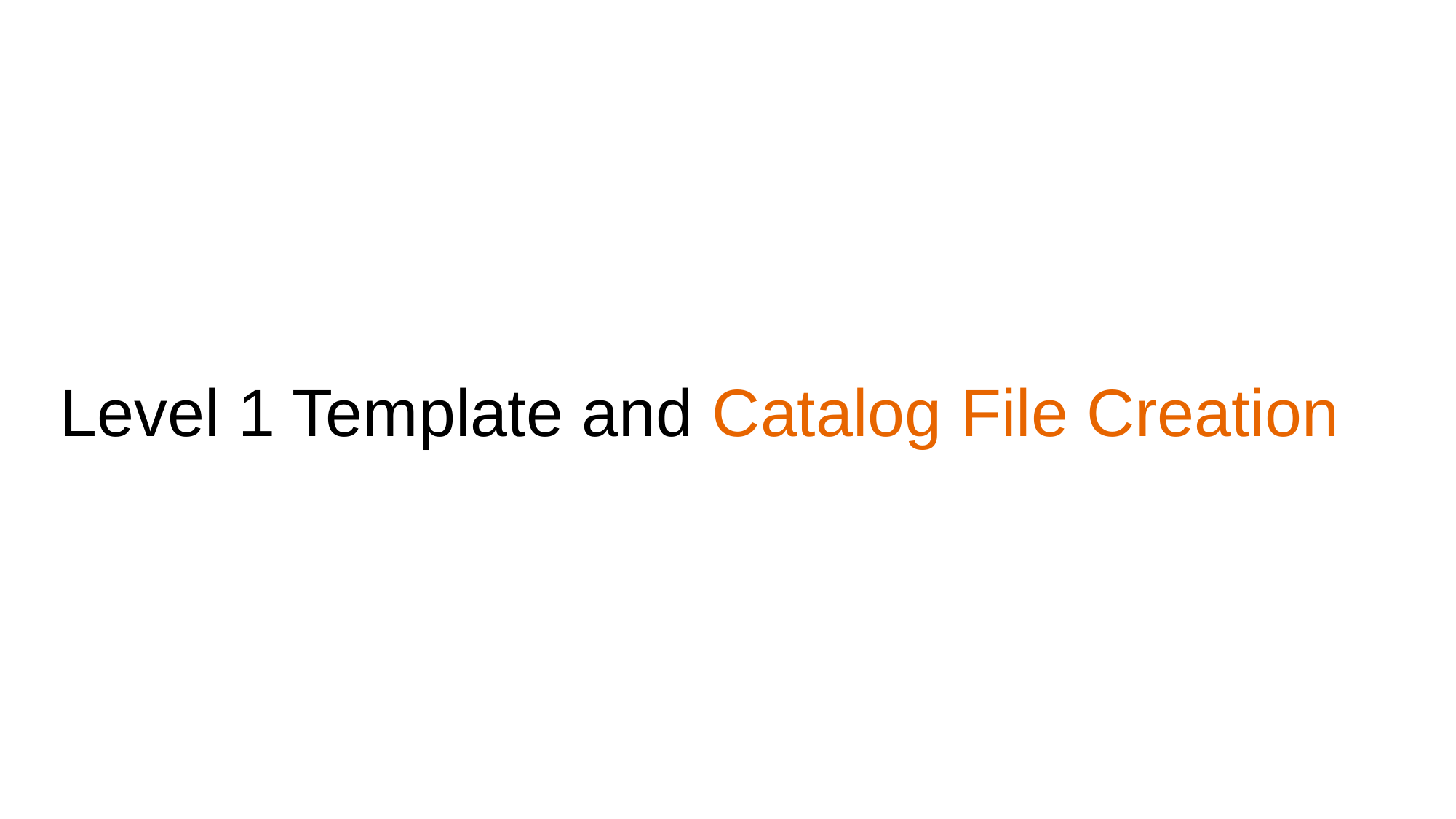

# Level 1 Template and Catalog File Creation